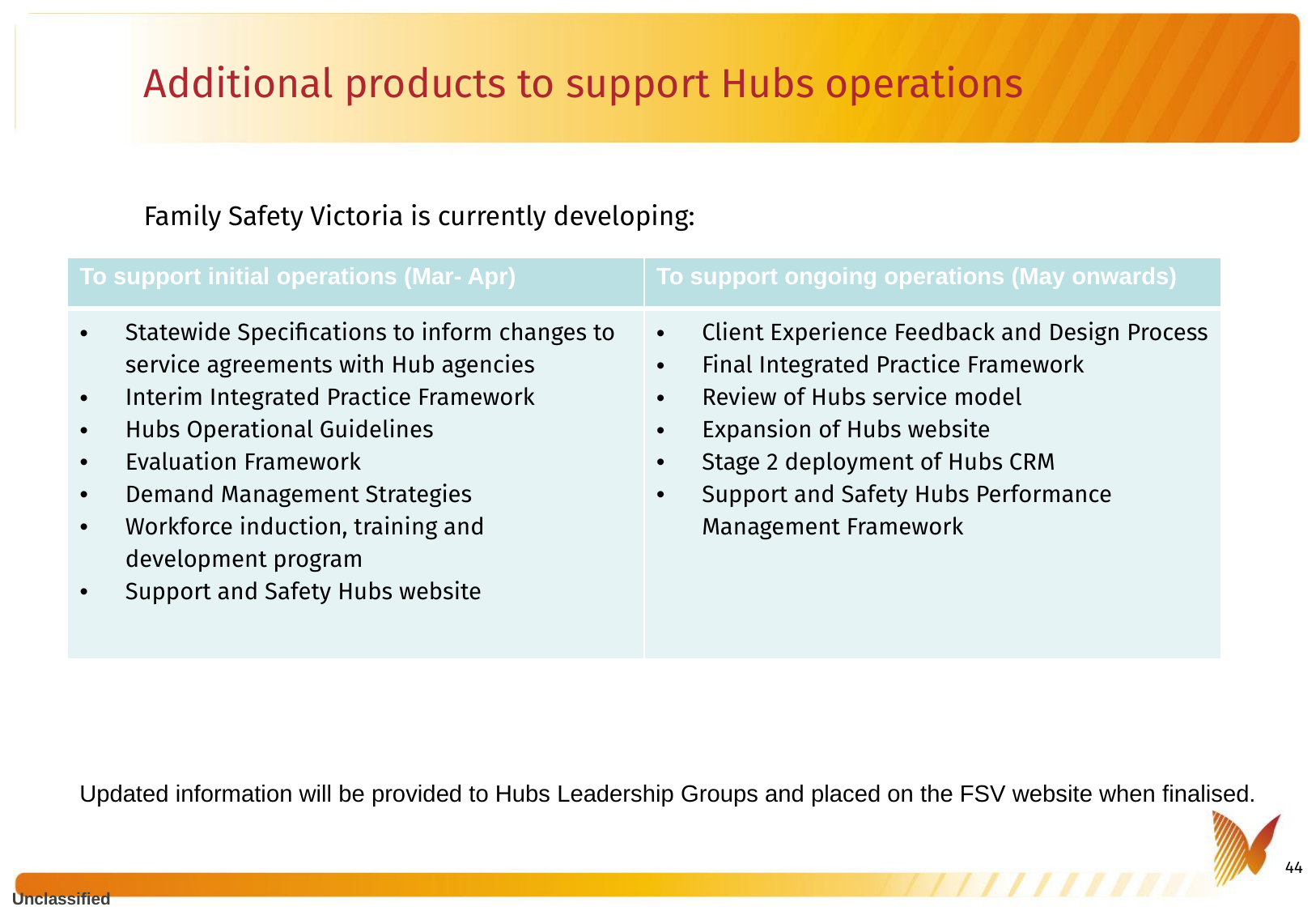

# Additional products to support Hubs operations
Family Safety Victoria is currently developing:

| To support initial operations (Mar- Apr) | To support ongoing operations (May onwards) |
| --- | --- |
| Statewide Specifications to inform changes to service agreements with Hub agencies Interim Integrated Practice Framework Hubs Operational Guidelines Evaluation Framework Demand Management Strategies Workforce induction, training and development program Support and Safety Hubs website | Client Experience Feedback and Design Process Final Integrated Practice Framework Review of Hubs service model Expansion of Hubs website Stage 2 deployment of Hubs CRM Support and Safety Hubs Performance Management Framework |
Updated information will be provided to Hubs Leadership Groups and placed on the FSV website when finalised.
44